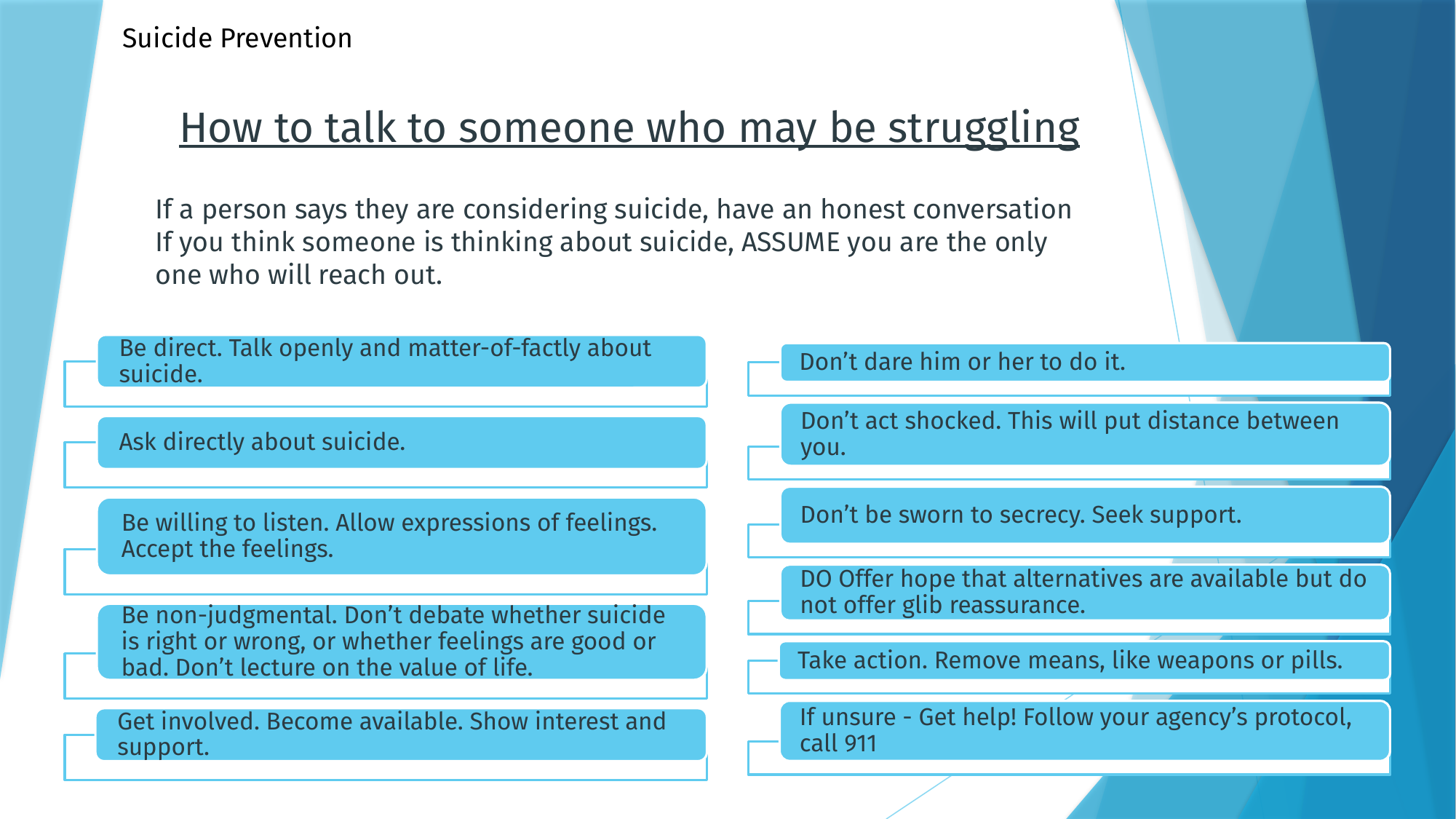

Suicide Prevention
# How to talk to someone who may be struggling
If a person says they are considering suicide, have an honest conversation
If you think someone is thinking about suicide, ASSUME you are the only one who will reach out.
Be direct. Talk openly and matter-of-factly about suicide.
Ask directly about suicide.
Be willing to listen. Allow expressions of feelings. Accept the feelings.
Be non-judgmental. Don’t debate whether suicide is right or wrong, or whether feelings are good or bad. Don’t lecture on the value of life.
Get involved. Become available. Show interest and support.
Don’t dare him or her to do it.

Don’t act shocked. This will put distance between you.

Don’t be sworn to secrecy. Seek support.

DO Offer hope that alternatives are available but do not offer glib reassurance.

Take action. Remove means, like weapons or pills.

If unsure - Get help! Follow your agency’s protocol, call 911